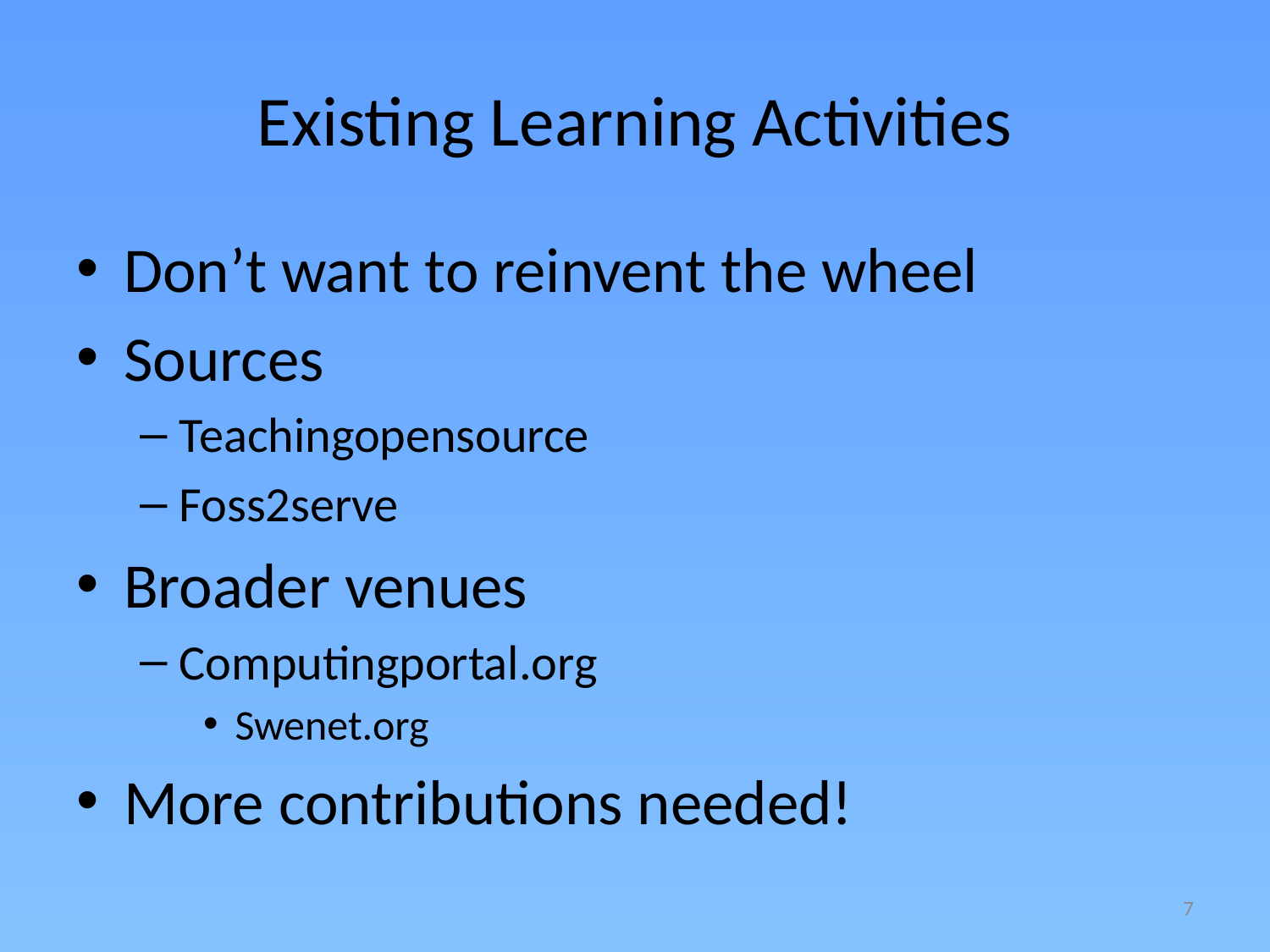

# Existing Learning Activities
Don’t want to reinvent the wheel
Sources
Teachingopensource
Foss2serve
Broader venues
Computingportal.org
Swenet.org
More contributions needed!
7